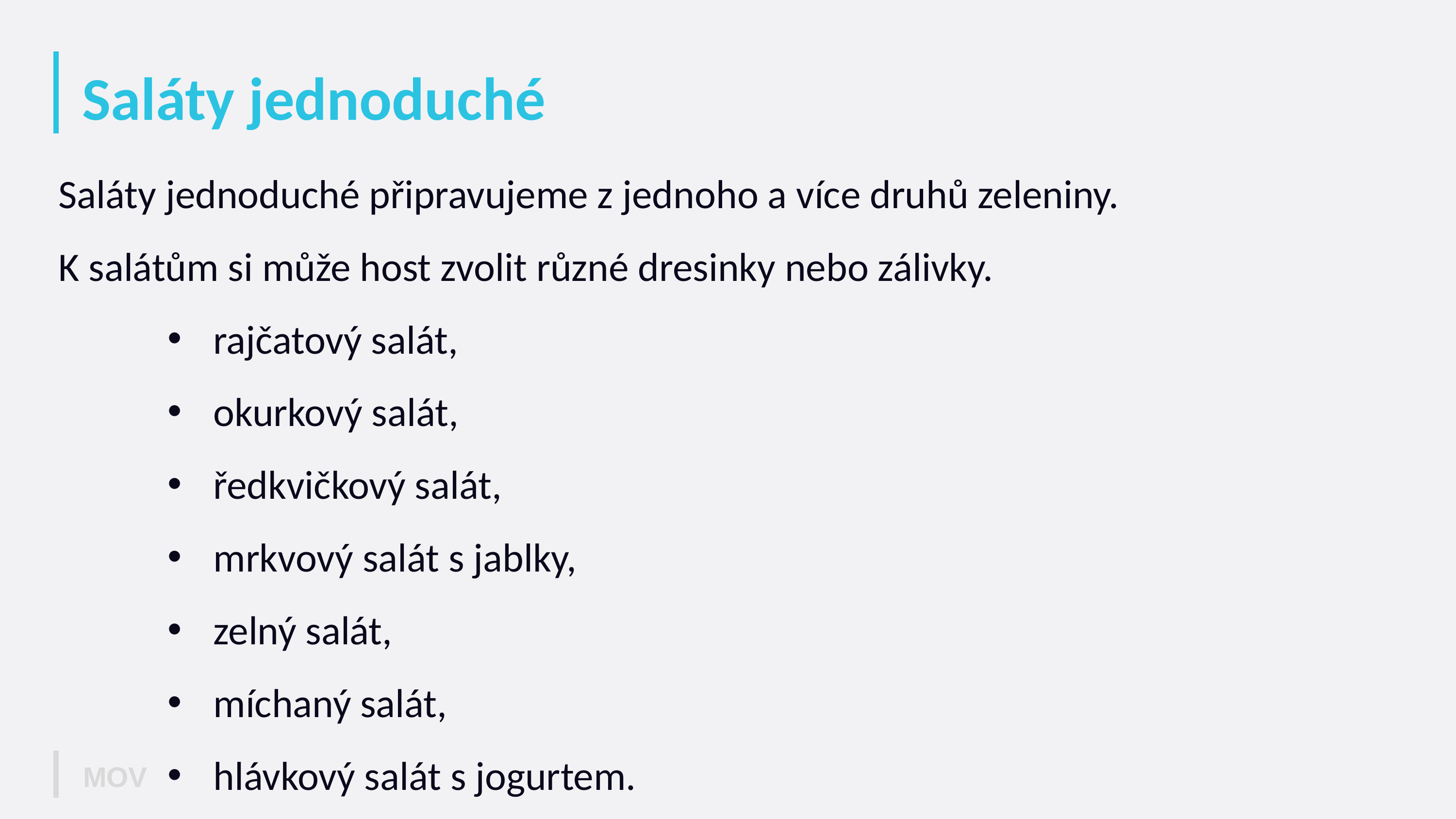

# Saláty jednoduché
Saláty jednoduché připravujeme z jednoho a více druhů zeleniny.
K salátům si může host zvolit různé dresinky nebo zálivky.
rajčatový salát,
okurkový salát,
ředkvičkový salát,
mrkvový salát s jablky,
zelný salát,
míchaný salát,
hlávkový salát s jogurtem.